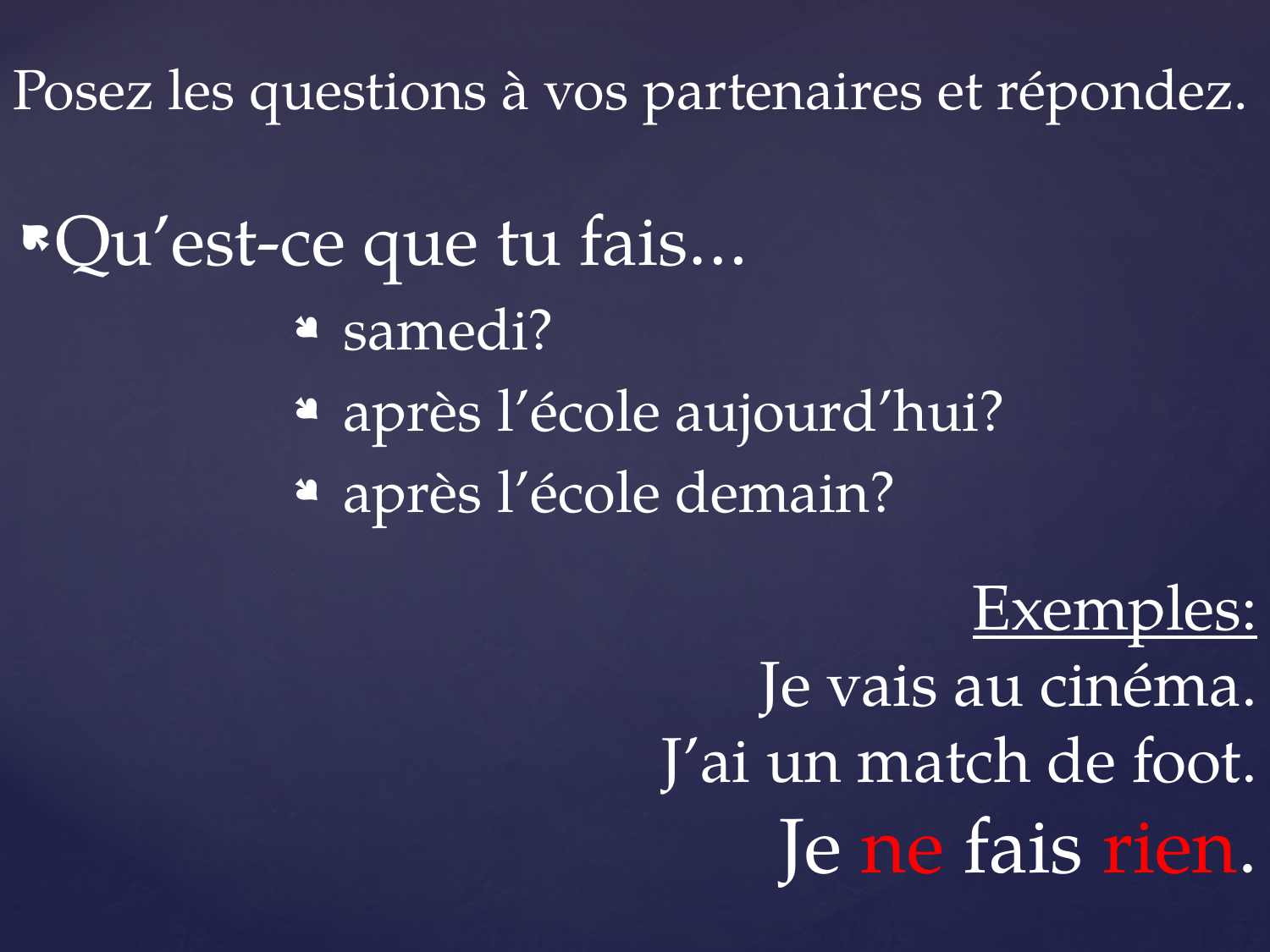

# Posez les questions à vos partenaires et répondez.
Qu’est-ce que tu fais…
 samedi?
 après l’école aujourd’hui?
 après l’école demain?
Exemples:
Je vais au cinéma.
J’ai un match de foot.
Je ne fais rien.